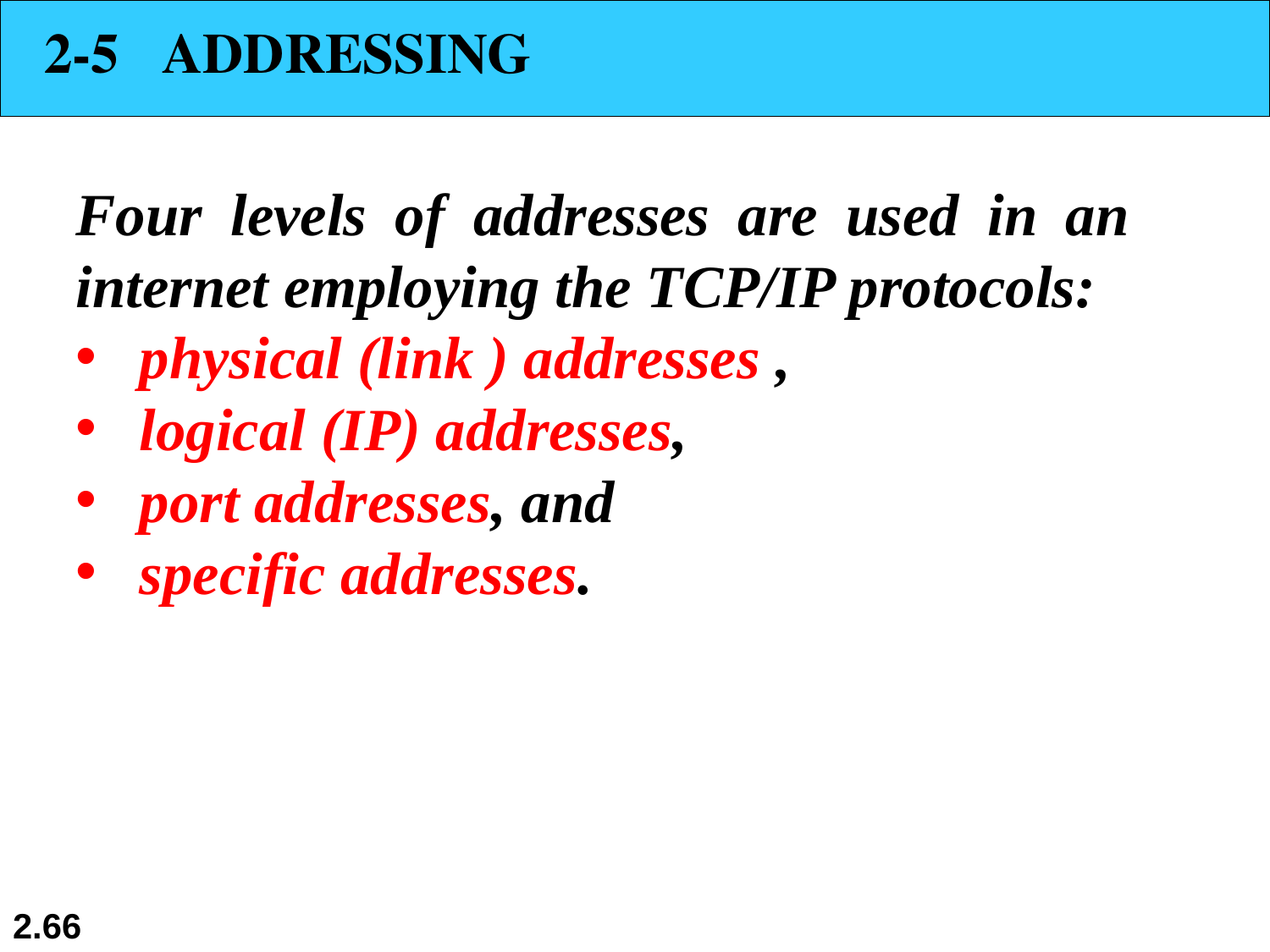

2-5   ADDRESSING
Four levels of addresses are used in an internet employing the TCP/IP protocols:
physical (link ) addresses ,
logical (IP) addresses,
port addresses, and
specific addresses.
2.66